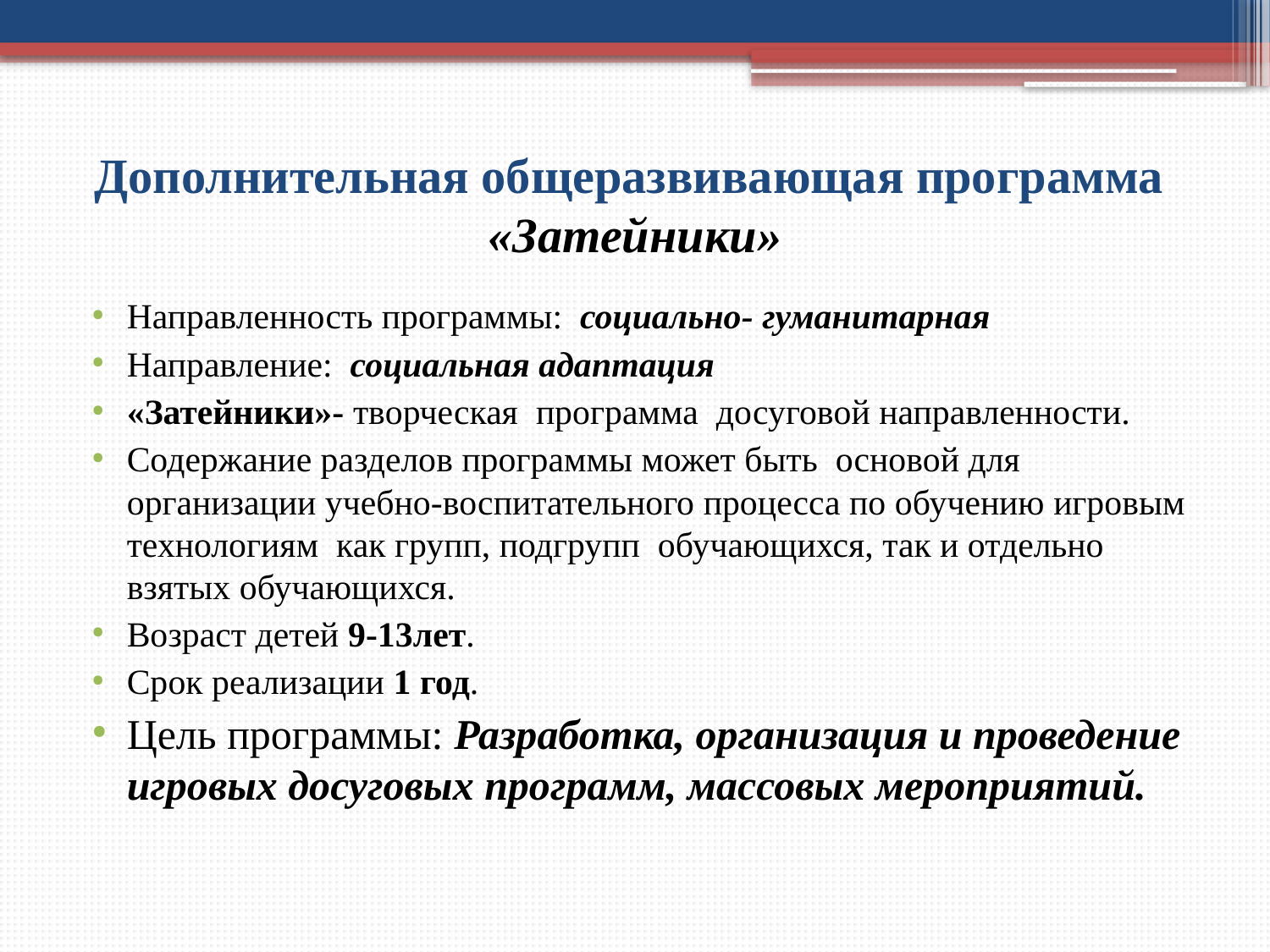

# Дополнительная общеразвивающая программа «Затейники»
Направленность программы:  социально- гуманитарная
Направление:  социальная адаптация
«Затейники»- творческая  программа  досуговой направленности.
Содержание разделов программы может быть  основой для  организации учебно-воспитательного процесса по обучению игровым технологиям  как групп, подгрупп  обучающихся, так и отдельно взятых обучающихся.
Возраст детей 9-13лет.
Срок реализации 1 год.
Цель программы: Разработка, организация и проведение игровых досуговых программ, массовых мероприятий.